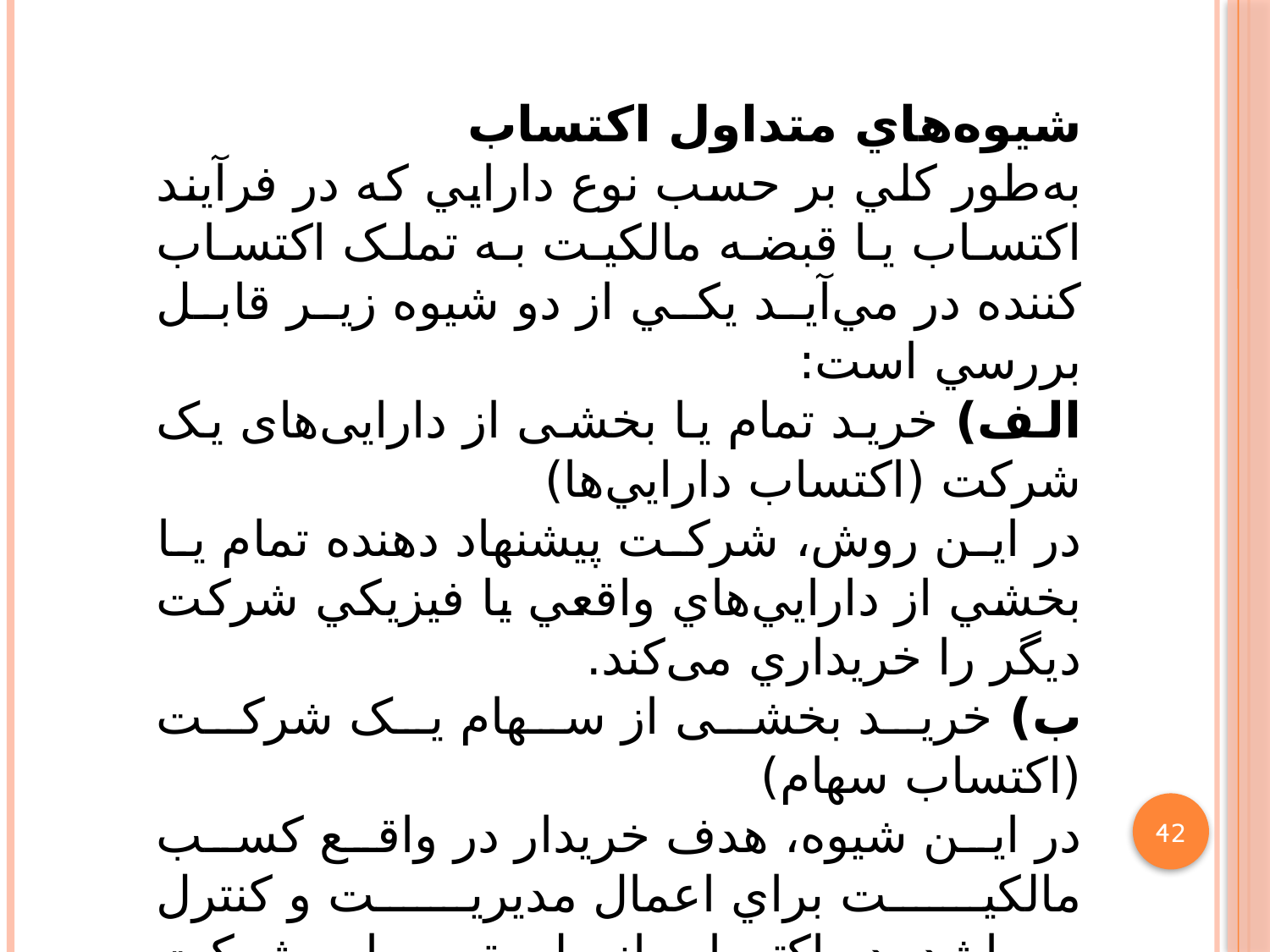

شيوه‌هاي متداول اکتساب
به‌طور کلي بر حسب نوع دارايي که در فرآيند اکتساب يا قبضه مالکيت به تملک اکتساب کننده در مي‌آيد يکي از دو شيوه زير قابل بررسي است:
الف) خرید تمام يا بخشی از دارایی‌های یک شرکت (اکتساب دارايي‌ها)
در اين روش، شركت پيشنهاد دهنده تمام يا بخشي از دارايي‌هاي واقعي يا فيزيکي شركت ديگر را خريداري می‌کند.
ب) خرید بخشی از سهام یک شرکت (اکتساب سهام)
در اين شيوه، هدف خريدار در واقع کسب مالکیت براي اعمال مدیریت و کنترل می‌باشد. در اكتساب از طريق سهام، شركت خريدار به اندازه كافي از سهام شرکت هدف را خريداري مي‌کند تا بتواند اهداف كنترلي خود را در شرکت دنبال نمايد.

42